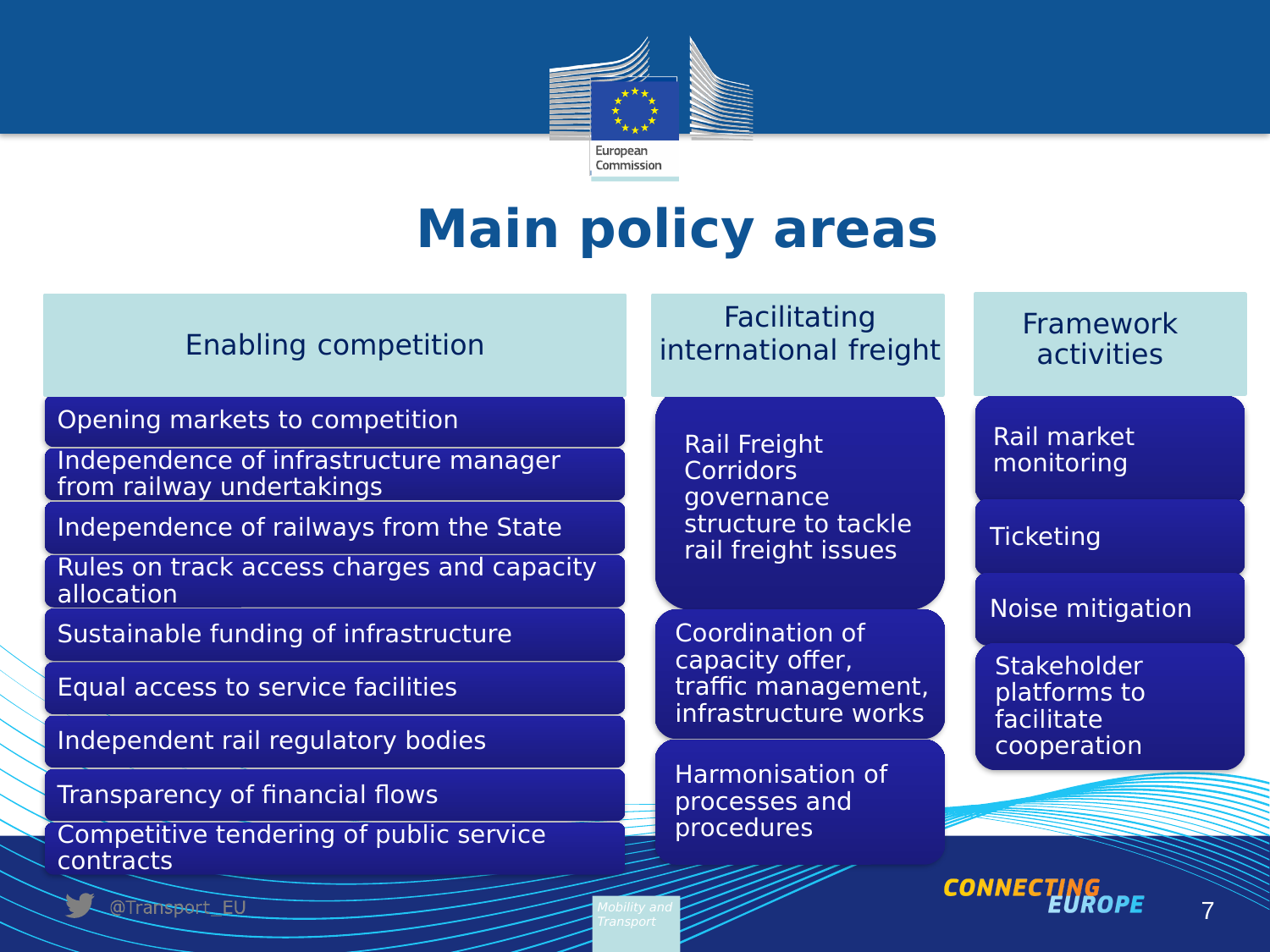

# Main policy areas
Facilitating international freight

Framework activities

Enabling competition
Rail Freight Corridors governance structure to tackle rail freight issues
Coordination of capacity offer, traffic management, infrastructure works
Harmonisation of processes and procedures

Opening markets to competition
Independence of infrastructure manager from railway undertakings
Independence of railways from the State
Rules on track access charges and capacity allocation
Sustainable funding of infrastructure
Equal access to service facilities
Independent rail regulatory bodies
Transparency of financial flows
Competitive tendering of public service contracts
Rail market monitoring
Ticketing
Noise mitigation
Stakeholder platforms to facilitate cooperation